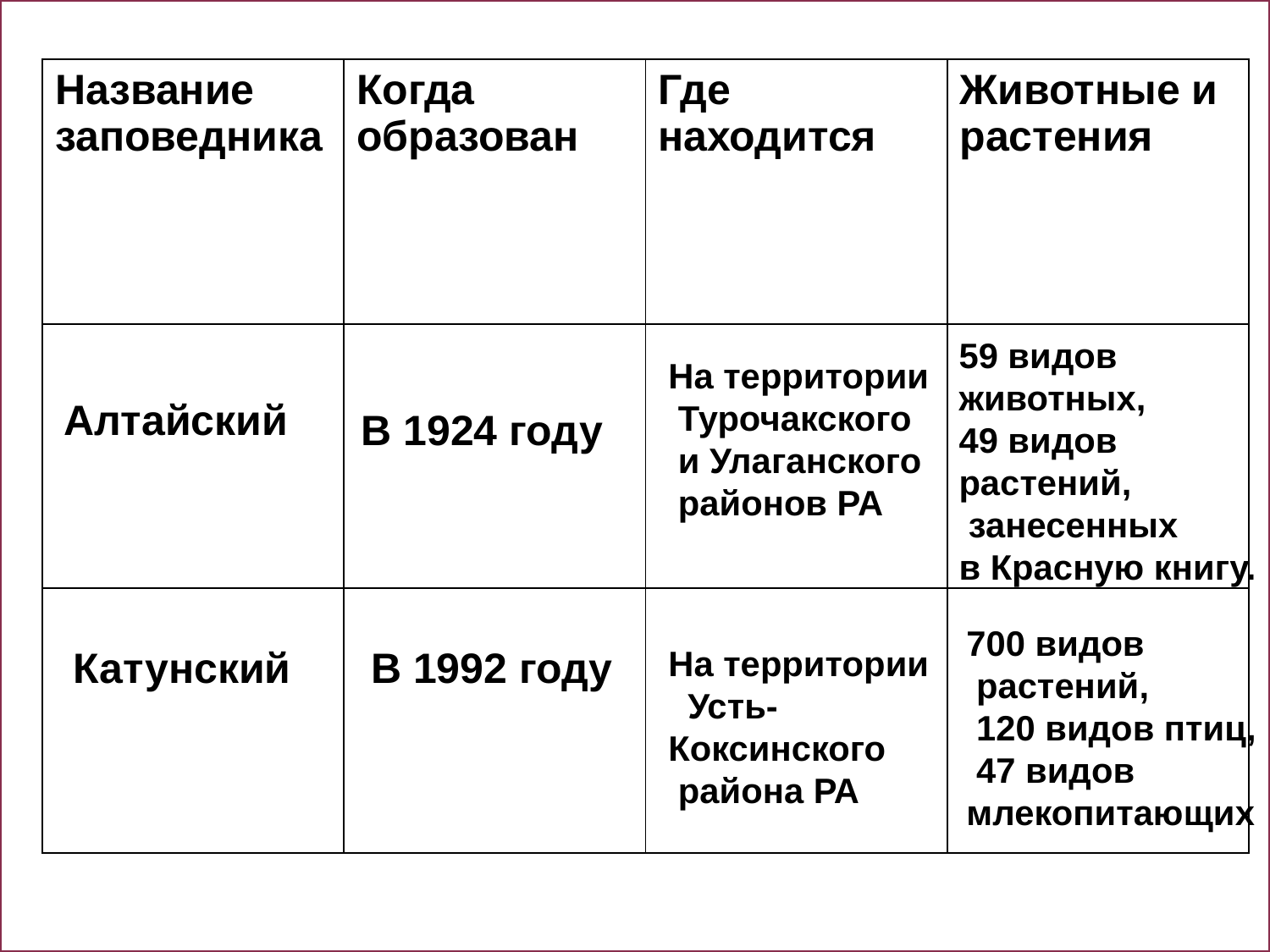

| Название заповедника | Когда образован | Где находится | Животные и растения |
| --- | --- | --- | --- |
|  |  |  |  |
|  |  |  |  |
59 видов
животных,
49 видов
растений,
 занесенных
в Красную книгу.
На территории
 Турочакского
 и Улаганского
 районов РА
Алтайский

В 1924 году
700 видов
 растений,
 120 видов птиц,
 47 видов
млекопитающих
Катунский

В 1992 году
На территории
  Усть-
Коксинского
 района РА